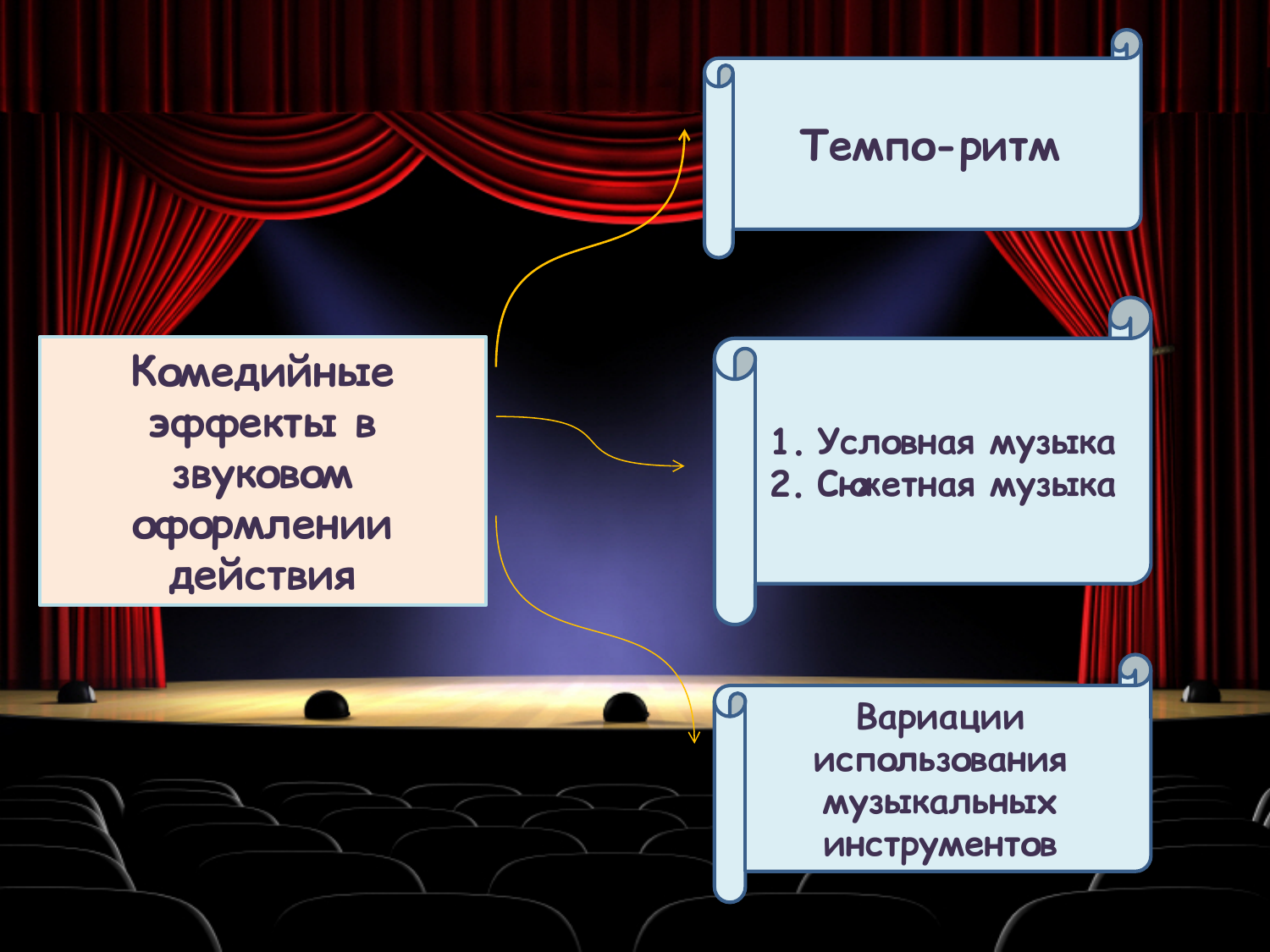

Темпо-ритм
Условная музыка
Сюжетная музыка
Комедийные эффекты в звуковом оформлении действия
Вариации использования музыкальных инструментов